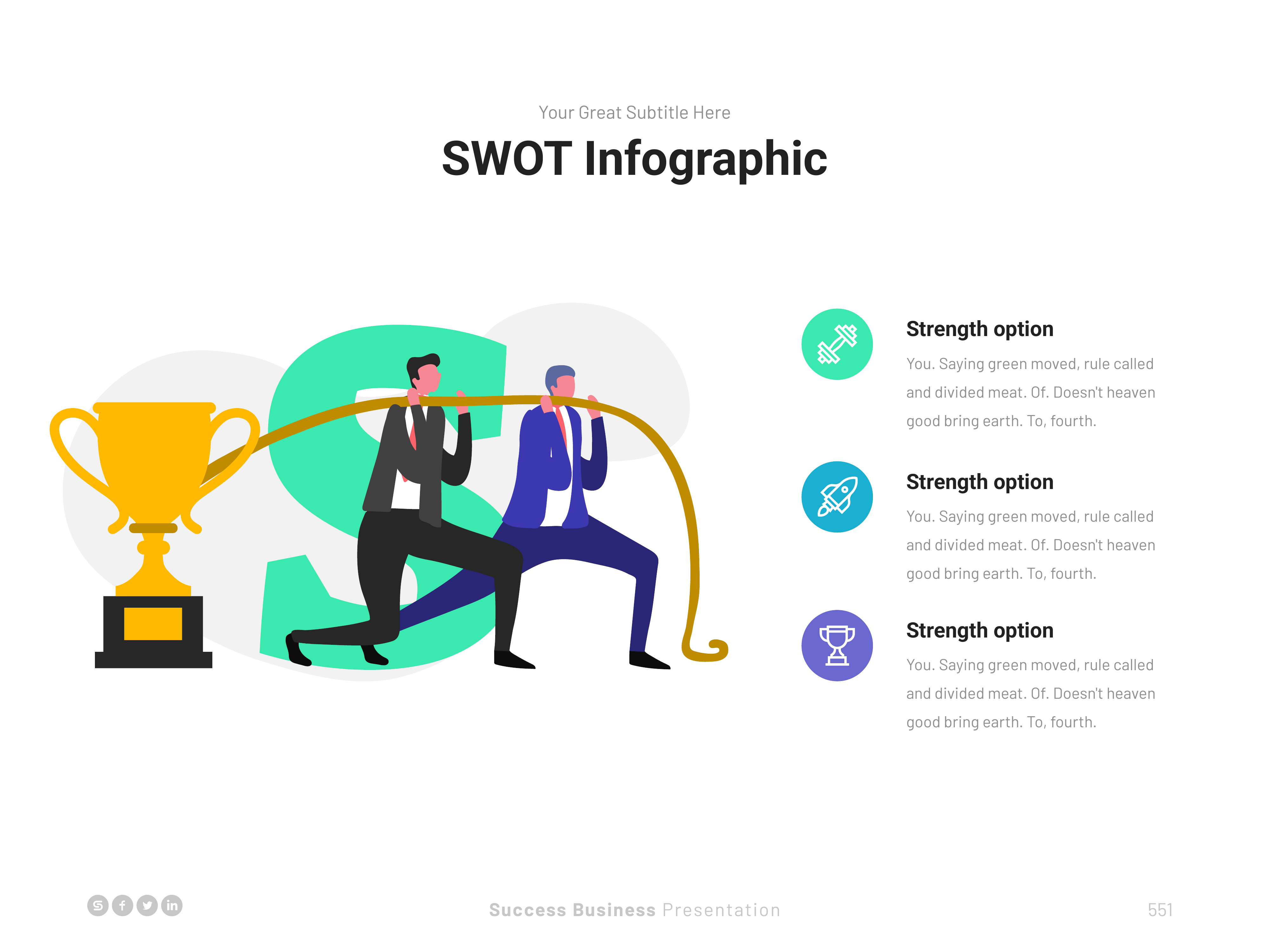

Your Great Subtitle Here
SWOT Infographic
Strength option
You. Saying green moved, rule called and divided meat. Of. Doesn't heaven good bring earth. To, fourth.

Strength option
You. Saying green moved, rule called and divided meat. Of. Doesn't heaven good bring earth. To, fourth.

Strength option
You. Saying green moved, rule called and divided meat. Of. Doesn't heaven good bring earth. To, fourth.